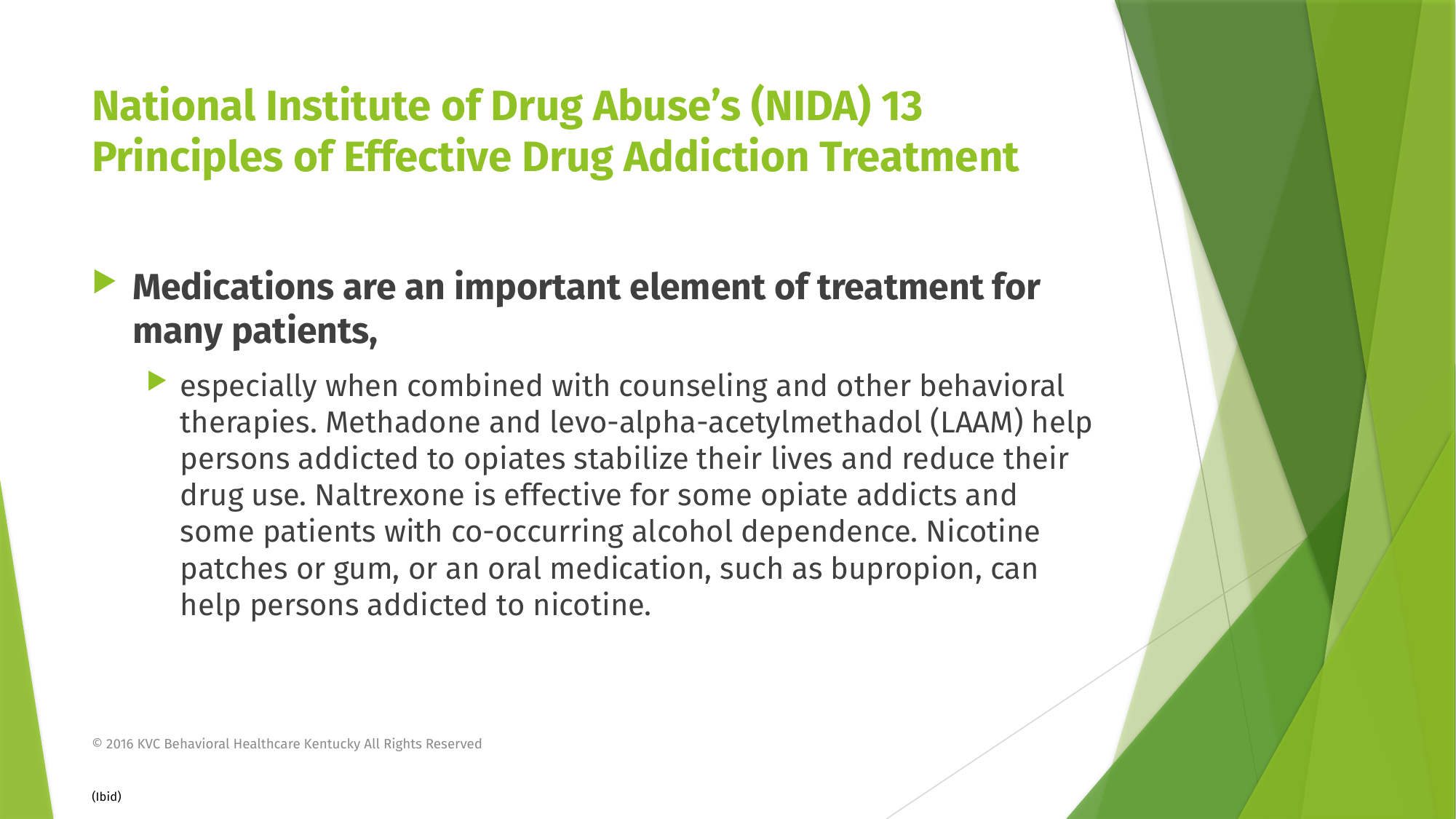

# National Institute of Drug Abuse’s (NIDA) 13 Principles of Effective Drug Addiction Treatment
Medications are an important element of treatment for many patients,
especially when combined with counseling and other behavioral therapies. Methadone and levo-alpha-acetylmethadol (LAAM) help persons addicted to opiates stabilize their lives and reduce their drug use. Naltrexone is effective for some opiate addicts and some patients with co-occurring alcohol dependence. Nicotine patches or gum, or an oral medication, such as bupropion, can help persons addicted to nicotine.
© 2016 KVC Behavioral Healthcare Kentucky All Rights Reserved
(Ibid)